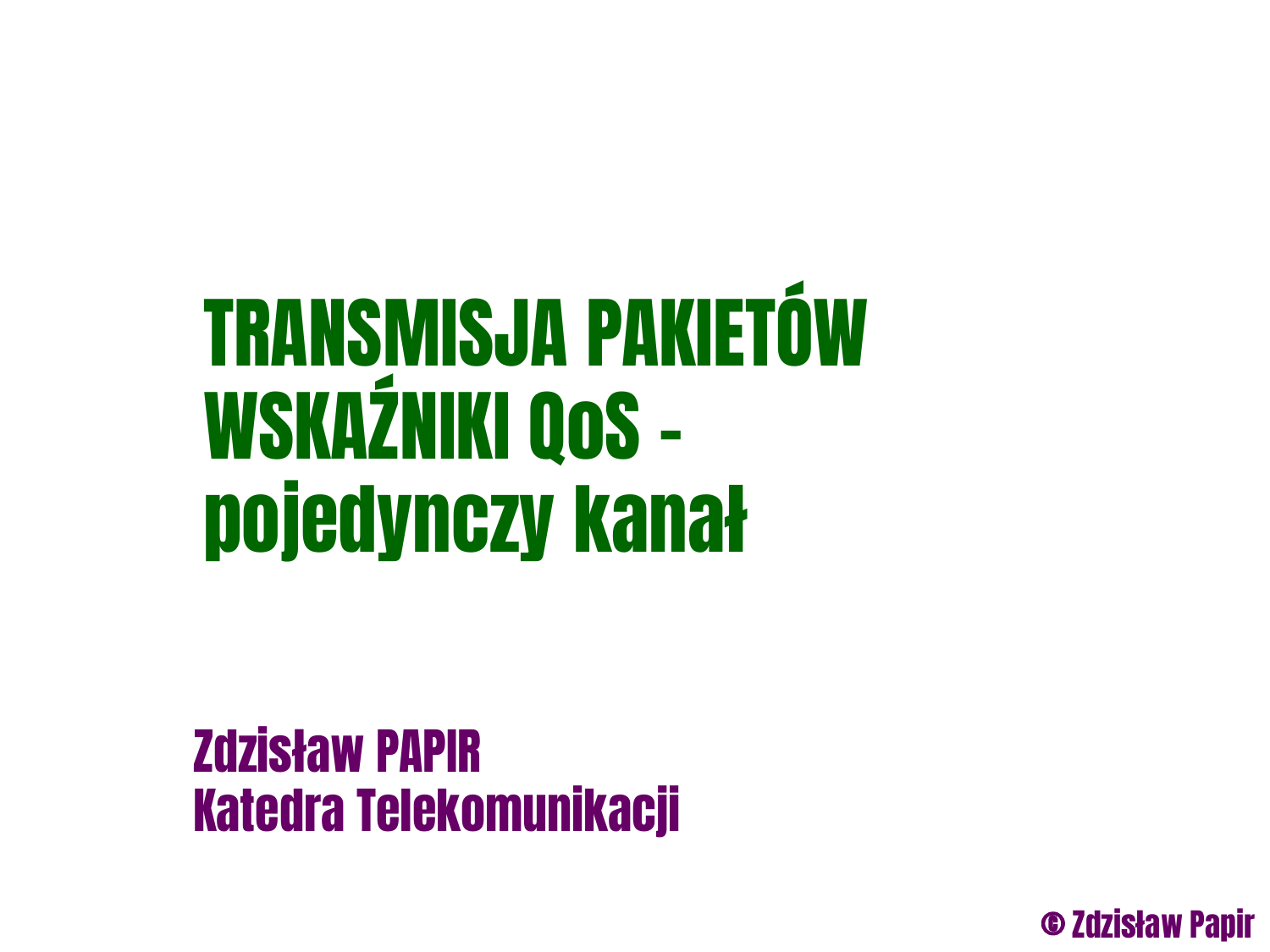

# TRANSMISJA PAKIETÓW WSKAŹNIKI QoS - pojedynczy kanał

Zdzisław PAPIR
Katedra Telekomunikacji
1
© Zdzisław Papir